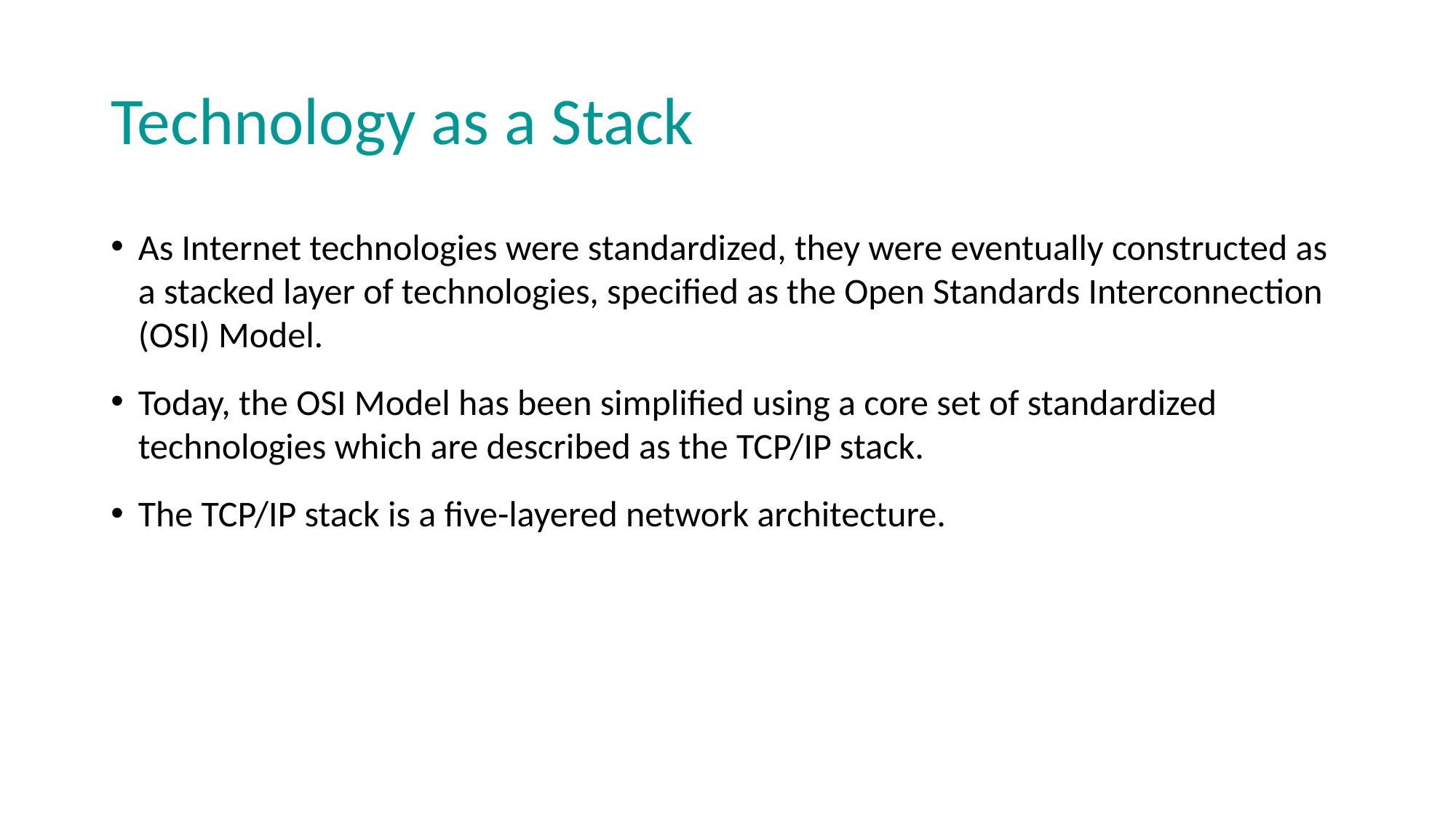

# Technology as a Stack
As Internet technologies were standardized, they were eventually constructed as a stacked layer of technologies, specified as the Open Standards Interconnection (OSI) Model.
Today, the OSI Model has been simplified using a core set of standardized technologies which are described as the TCP/IP stack.
The TCP/IP stack is a five-layered network architecture.